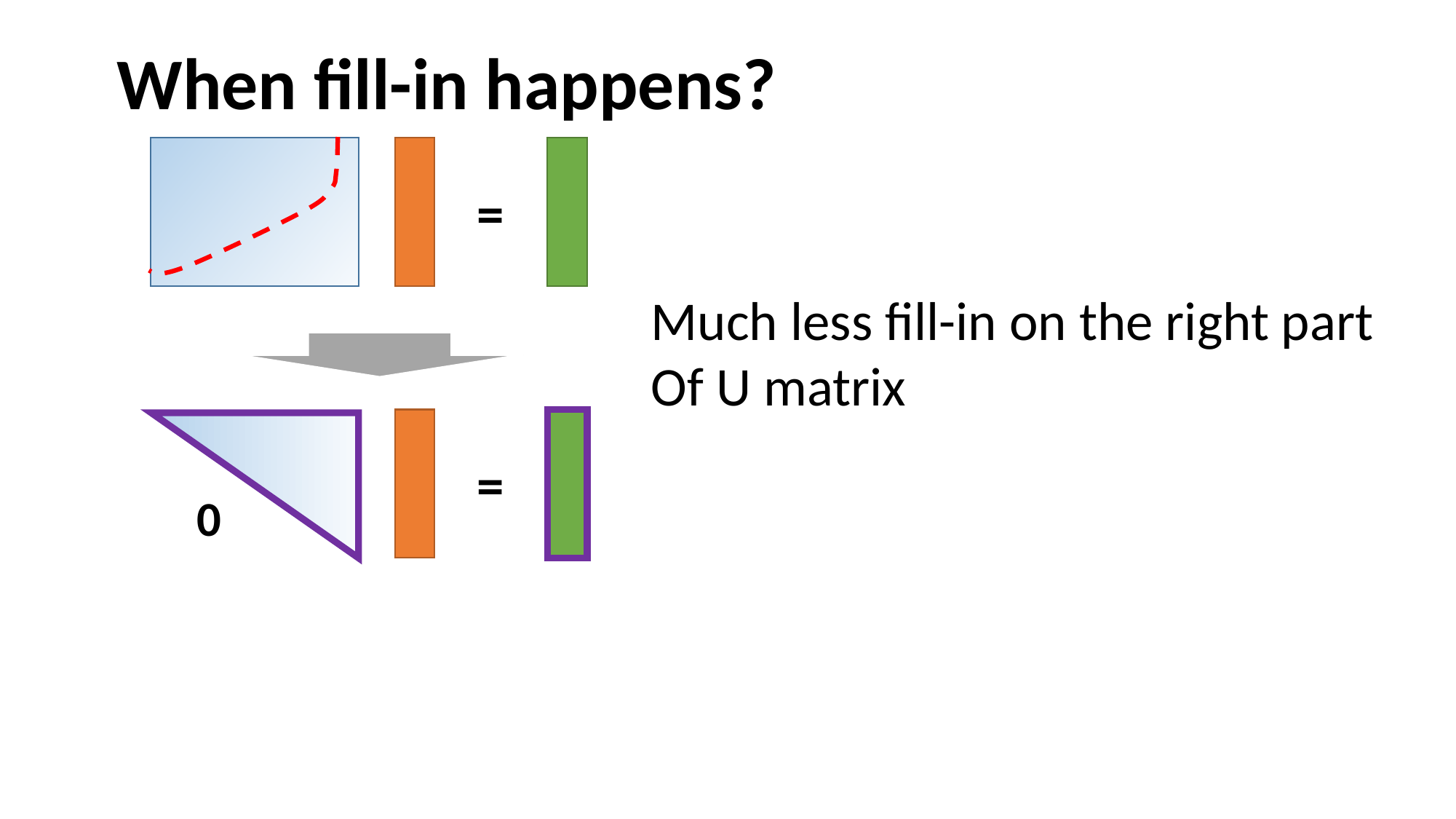

When fill-in happens?

=
Much less fill-in on the right part
Of U matrix

=
0